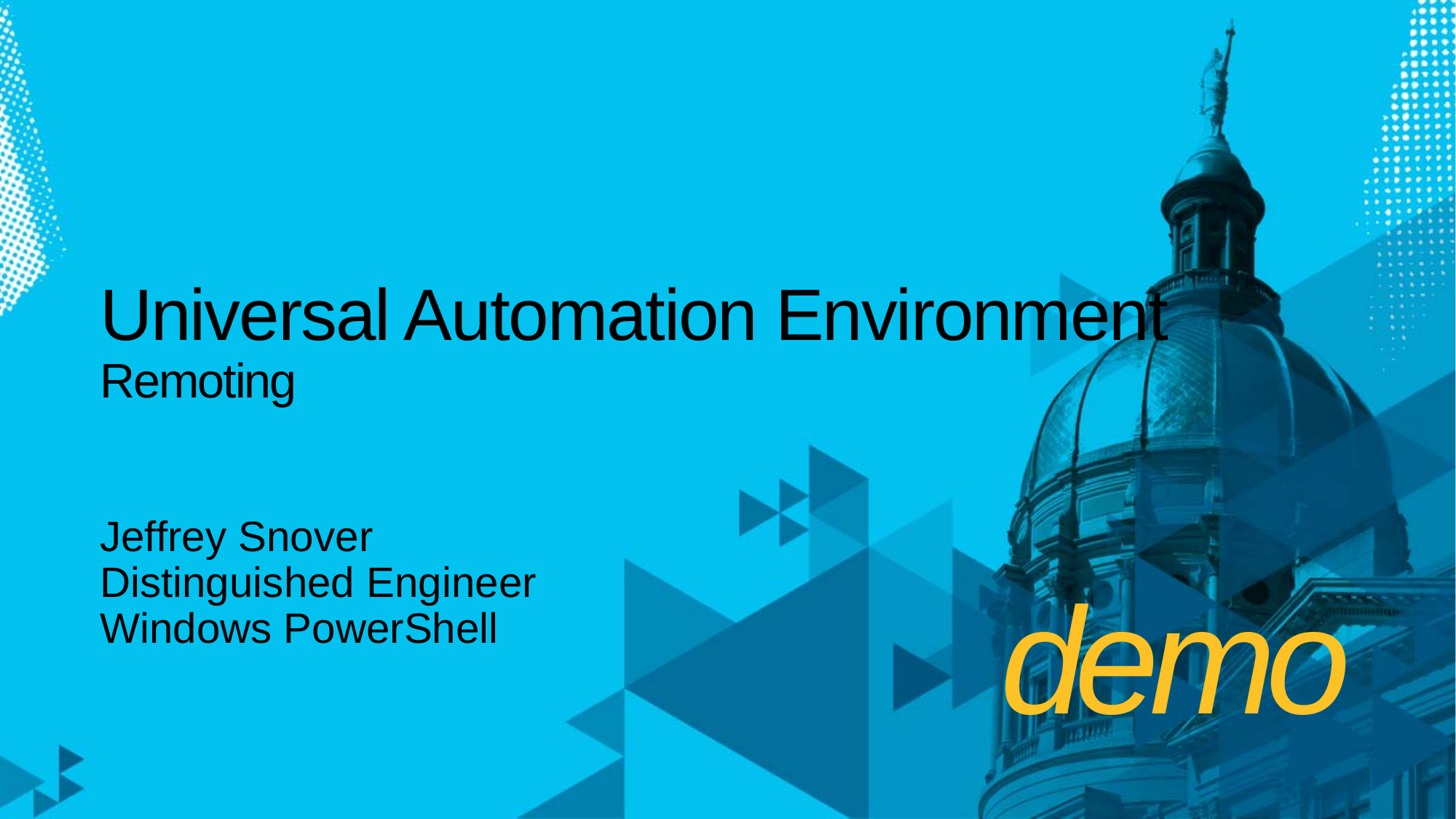

# Universal Automation Environment Remoting
Jeffrey Snover
Distinguished Engineer
Windows PowerShell
demo